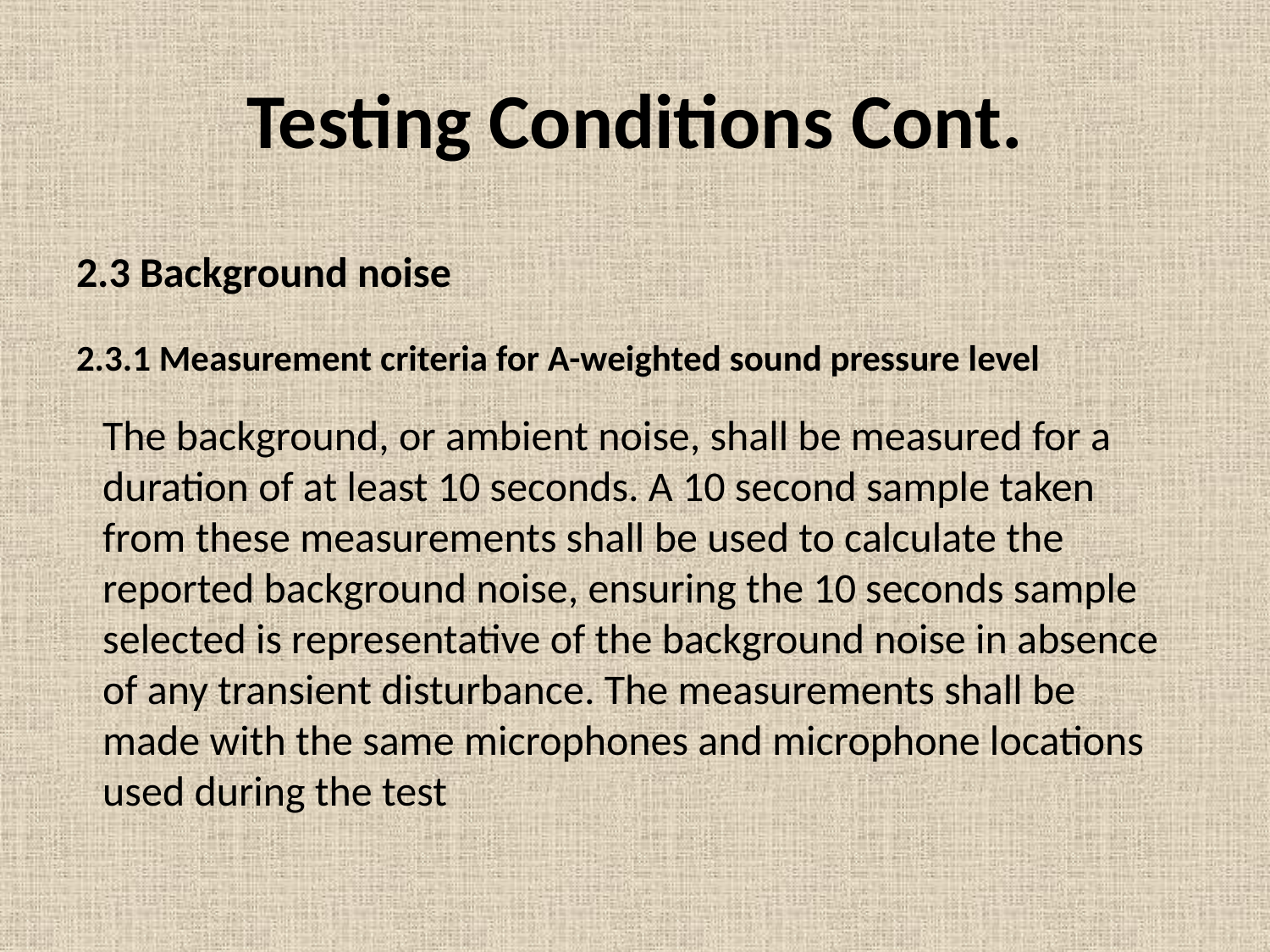

# Testing Conditions Cont.
2.3 Background noise
2.3.1 Measurement criteria for A-weighted sound pressure level
	The background, or ambient noise, shall be measured for a duration of at least 10 seconds. A 10 second sample taken from these measurements shall be used to calculate the reported background noise, ensuring the 10 seconds sample selected is representative of the background noise in absence of any transient disturbance. The measurements shall be made with the same microphones and microphone locations used during the test